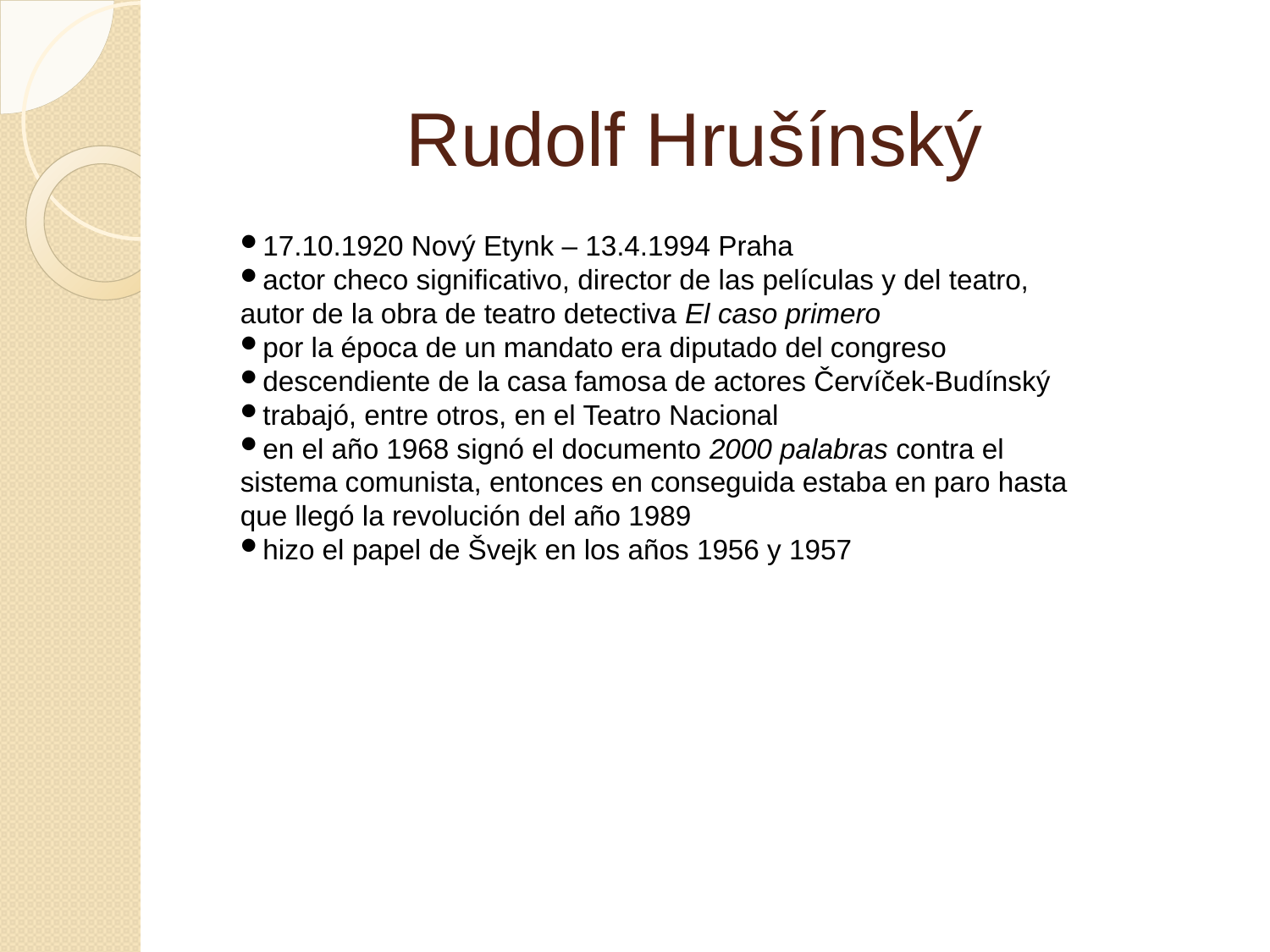

Rudolf Hrušínský
17.10.1920 Nový Etynk – 13.4.1994 Praha
actor checo significativo, director de las películas y del teatro, autor de la obra de teatro detectiva El caso primero
por la época de un mandato era diputado del congreso
descendiente de la casa famosa de actores Červíček-Budínský
trabajó, entre otros, en el Teatro Nacional
en el año 1968 signó el documento 2000 palabras contra el sistema comunista, entonces en conseguida estaba en paro hasta que llegó la revolución del año 1989
hizo el papel de Švejk en los años 1956 y 1957